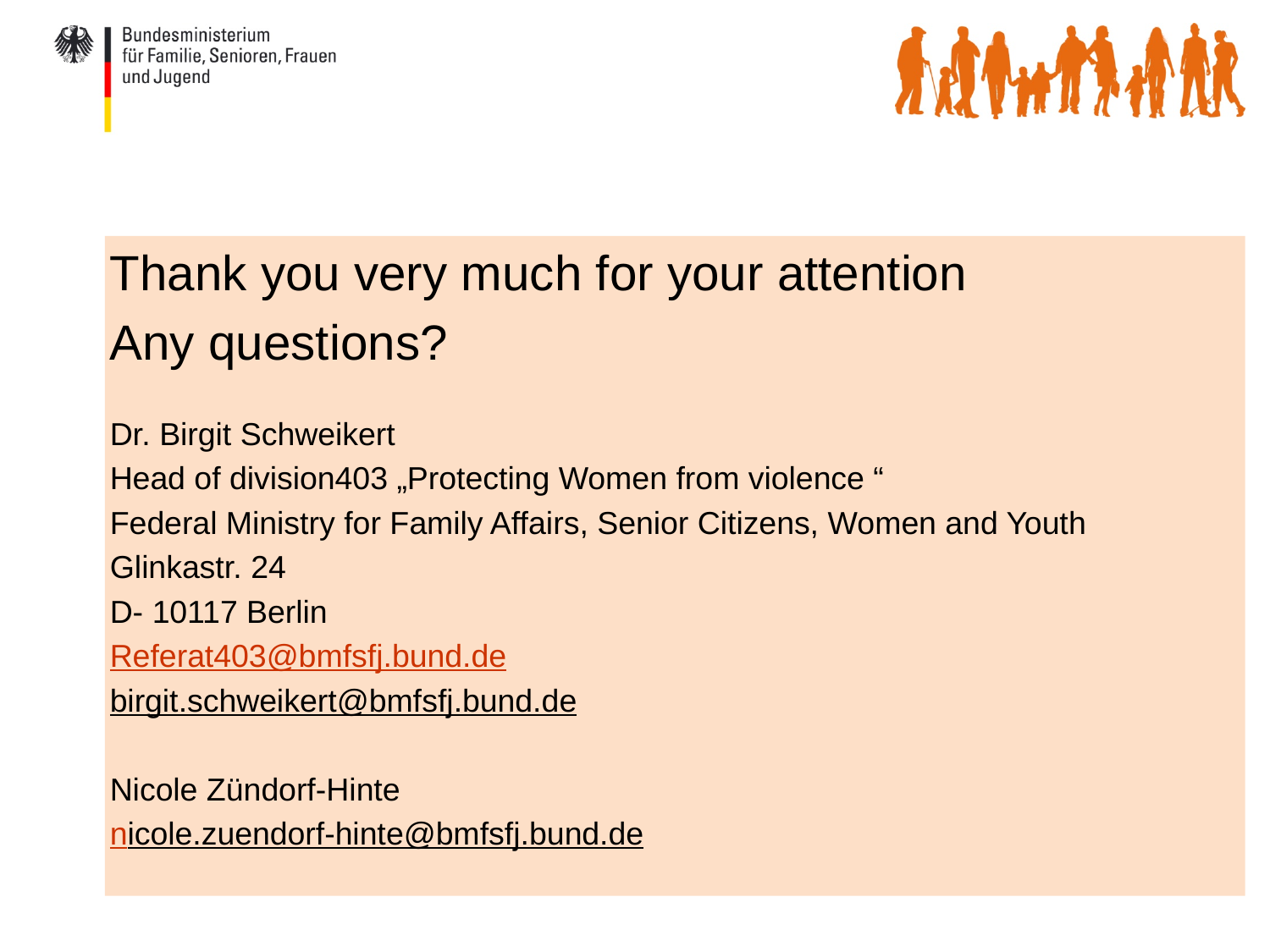

Thank you very much for your attention
Any questions?
Dr. Birgit Schweikert
Head of division403 „Protecting Women from violence “
Federal Ministry for Family Affairs, Senior Citizens, Women and Youth
Glinkastr. 24
D- 10117 Berlin
Referat403@bmfsfj.bund.de
birgit.schweikert@bmfsfj.bund.de

Nicole Zündorf-Hinte
nicole.zuendorf-hinte@bmfsfj.bund.de